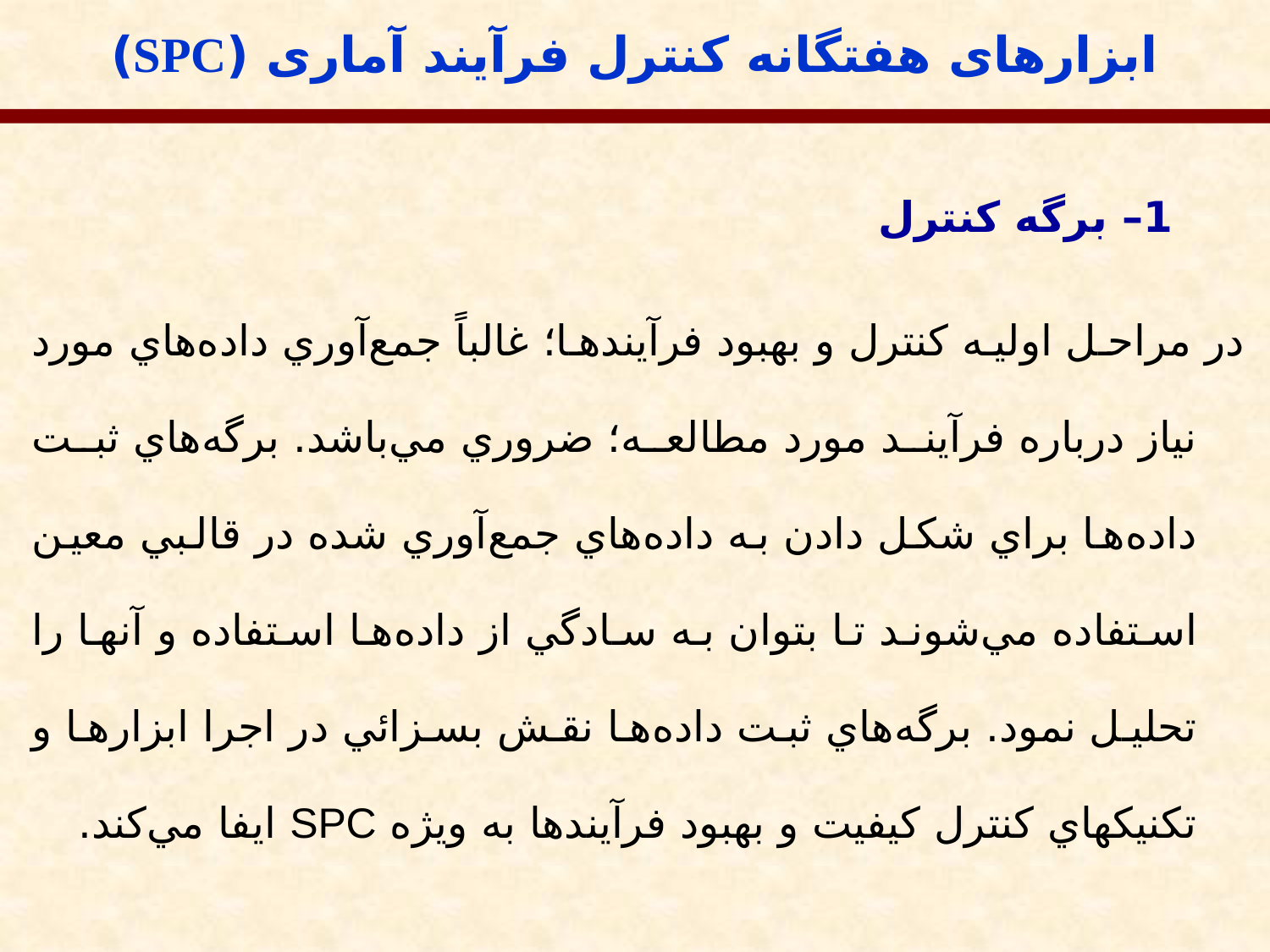

ابزارهای هفتگانه کنترل فرآیند آماری (SPC)

1– برگه کنترل
در مراحل اوليه كنترل و بهبود فرآيندها؛ غالباً جمع‌آوري داده‌هاي مورد نياز درباره فرآيند مورد مطالعه؛ ضروري مي‌باشد. برگه‌هاي ثبت داده‌ها براي شكل دادن به داده‌هاي جمع‌آوري شده در قالبي معين استفاده مي‌شوند تا بتوان به سادگي از داده‌ها استفاده و آنها را تحليل نمود. برگه‌هاي ثبت داده‌ها نقش بسزائي در اجرا ابزارها و تكنيكهاي كنترل كيفيت و بهبود فرآيندها به ويژه SPC ايفا مي‌كند.